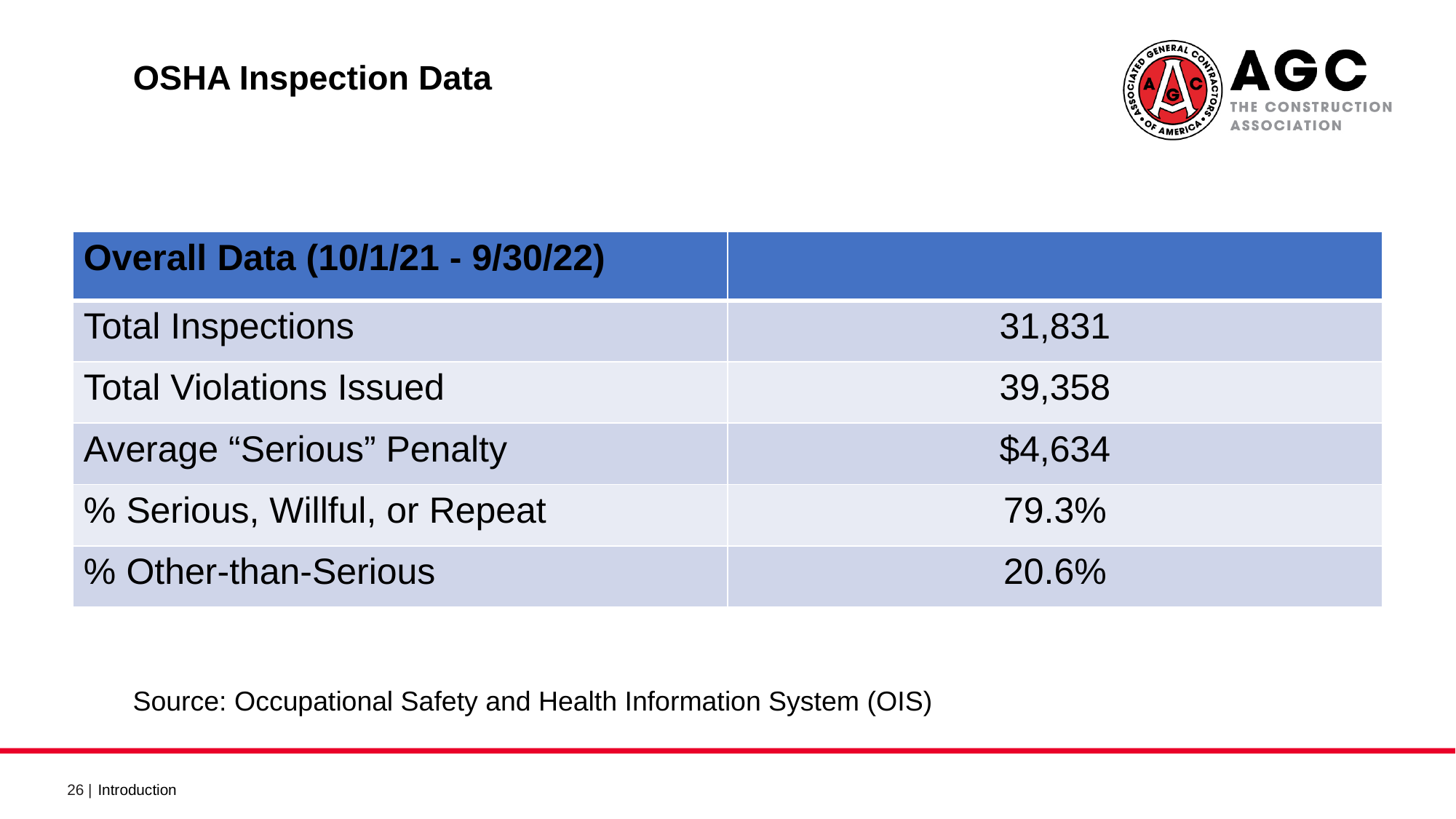

OSHA Inspection Data
| Overall Data (10/1/21 - 9/30/22) |  |
| --- | --- |
| Total Inspections | 31,831 |
| Total Violations Issued | 39,358 |
| Average “Serious” Penalty | $4,634 |
| % Serious, Willful, or Repeat | 79.3% |
| % Other-than-Serious | 20.6% |
Source: Occupational Safety and Health Information System (OIS)
Introduction